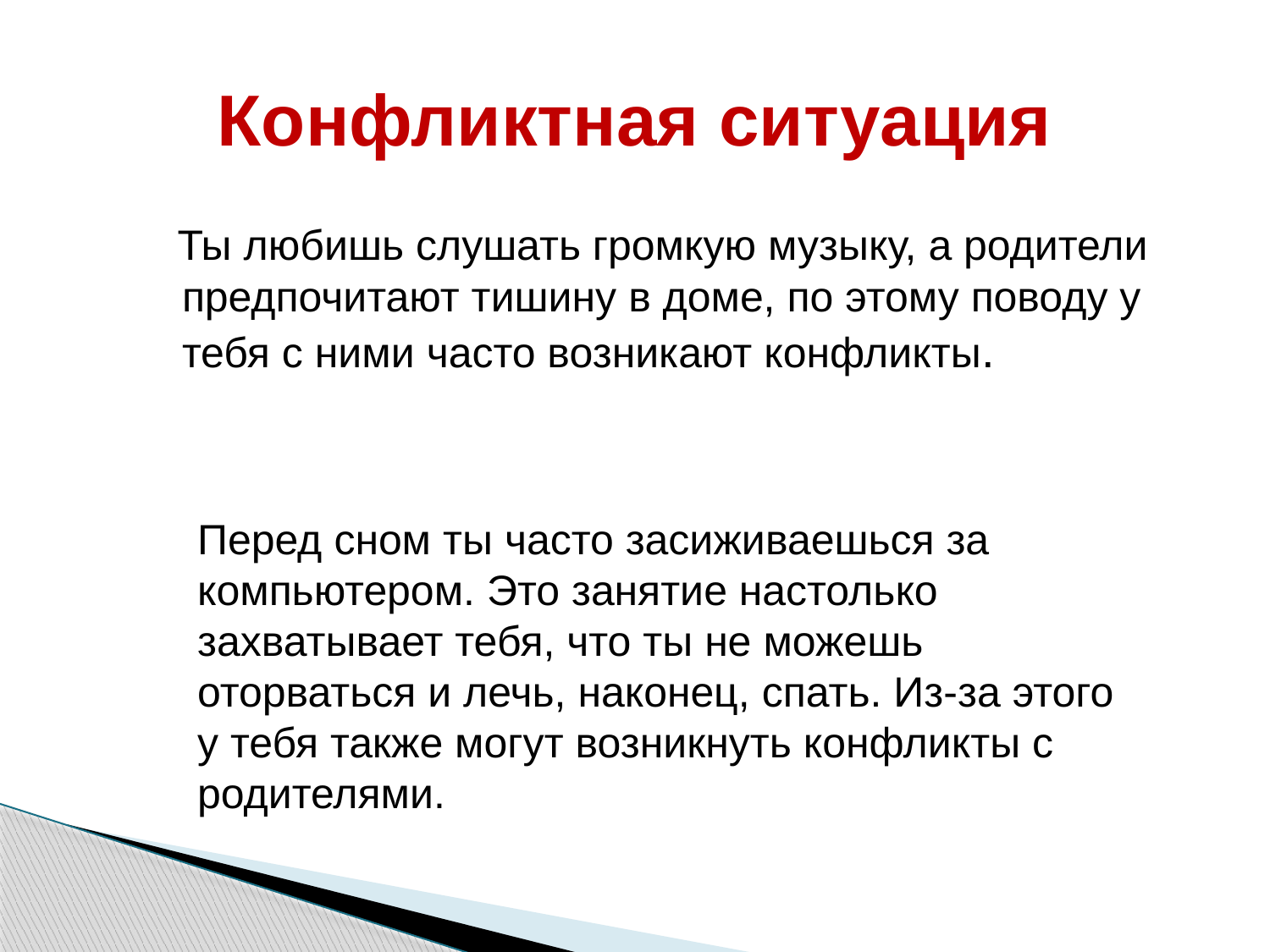

# Конфликтная ситуация
      Ты любишь слушать громкую музыку, а родители предпочитают тишину в доме, по этому поводу у тебя с ними часто возникают конфликты.
Перед сном ты часто засиживаешься за компьютером. Это занятие настолько захватывает тебя, что ты не можешь оторваться и лечь, наконец, спать. Из-за этого у тебя также могут возникнуть конфликты с родителями.